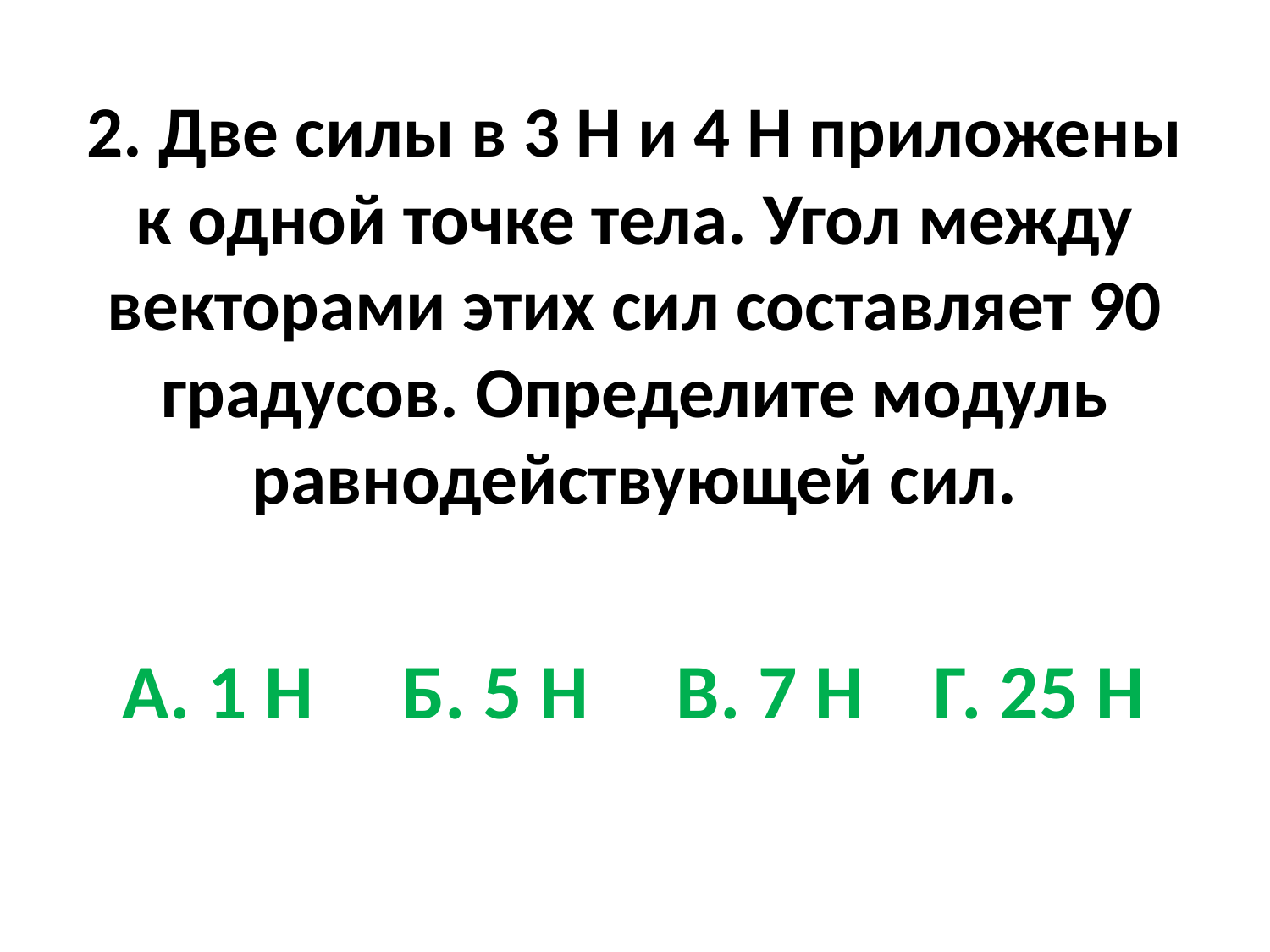

# 2. Две силы в 3 Н и 4 Н приложены к одной точке тела. Угол между векторами этих сил составляет 90 градусов. Определите модуль равнодействующей сил.
А. 1 Н     Б. 5 Н     В. 7 Н    Г. 25 Н